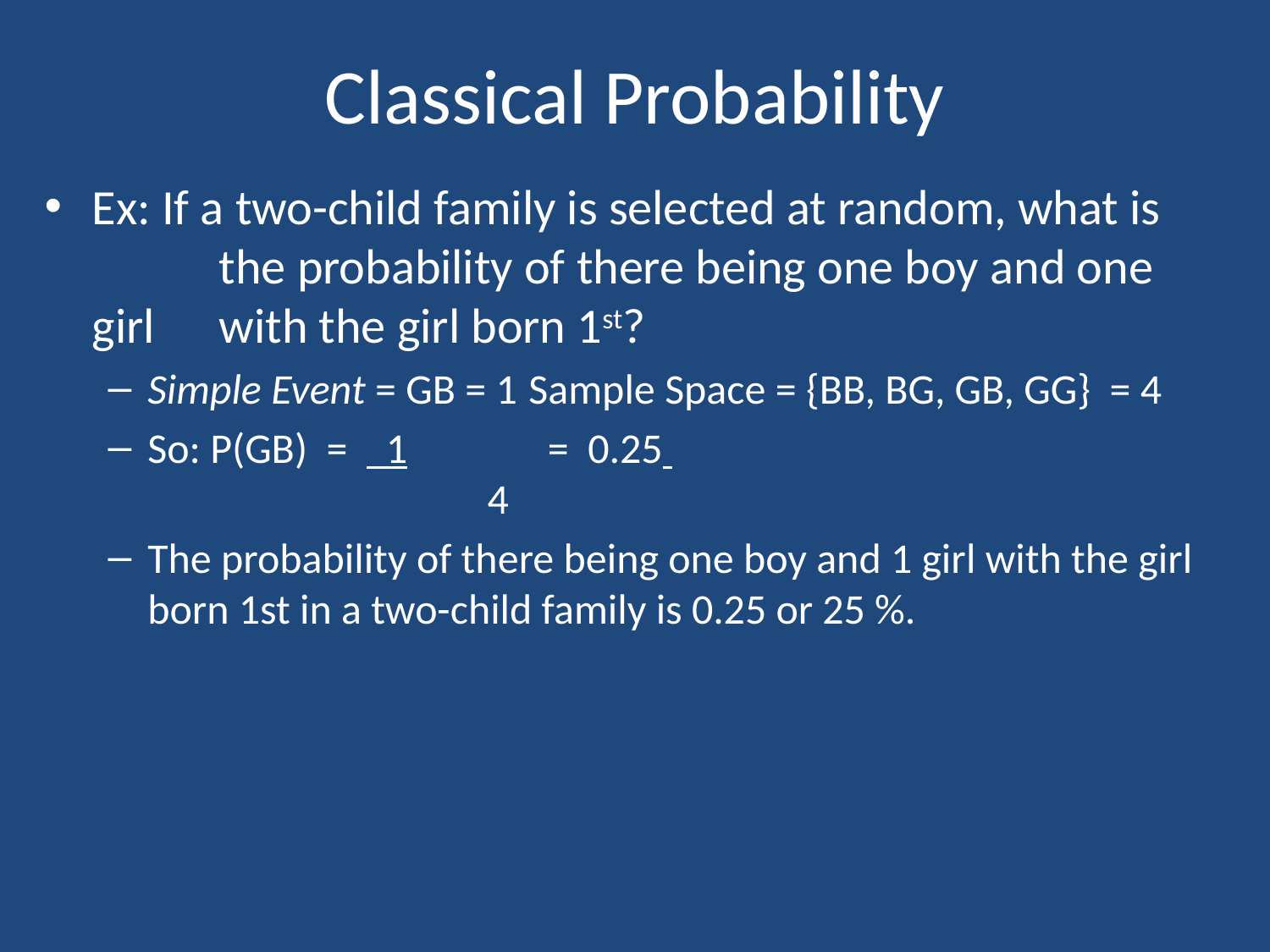

# Classical Probability
Ex: If a two-child family is selected at random, what is 	the probability of there being one boy and one girl 	with the girl born 1st?
Simple Event = GB = 1 	Sample Space = {BB, BG, GB, GG}  = 4
So: P(GB)  =    1	  =  0.25
		         4
The probability of there being one boy and 1 girl with the girl born 1st in a two-child family is 0.25 or 25 %.